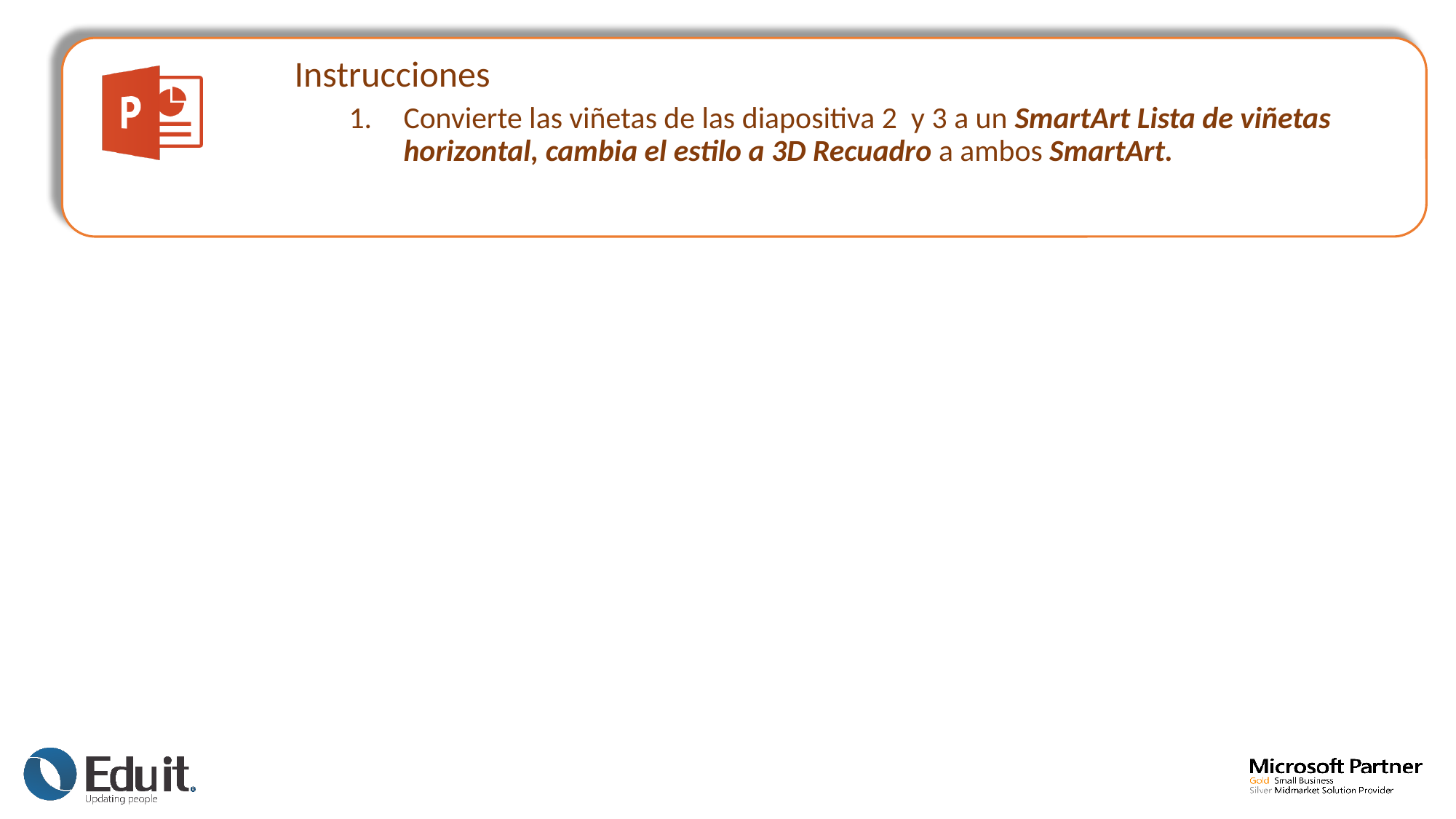

Instrucciones
Convierte las viñetas de las diapositiva 2  y 3 a un SmartArt Lista de viñetas horizontal, cambia el estilo a 3D Recuadro a ambos SmartArt.